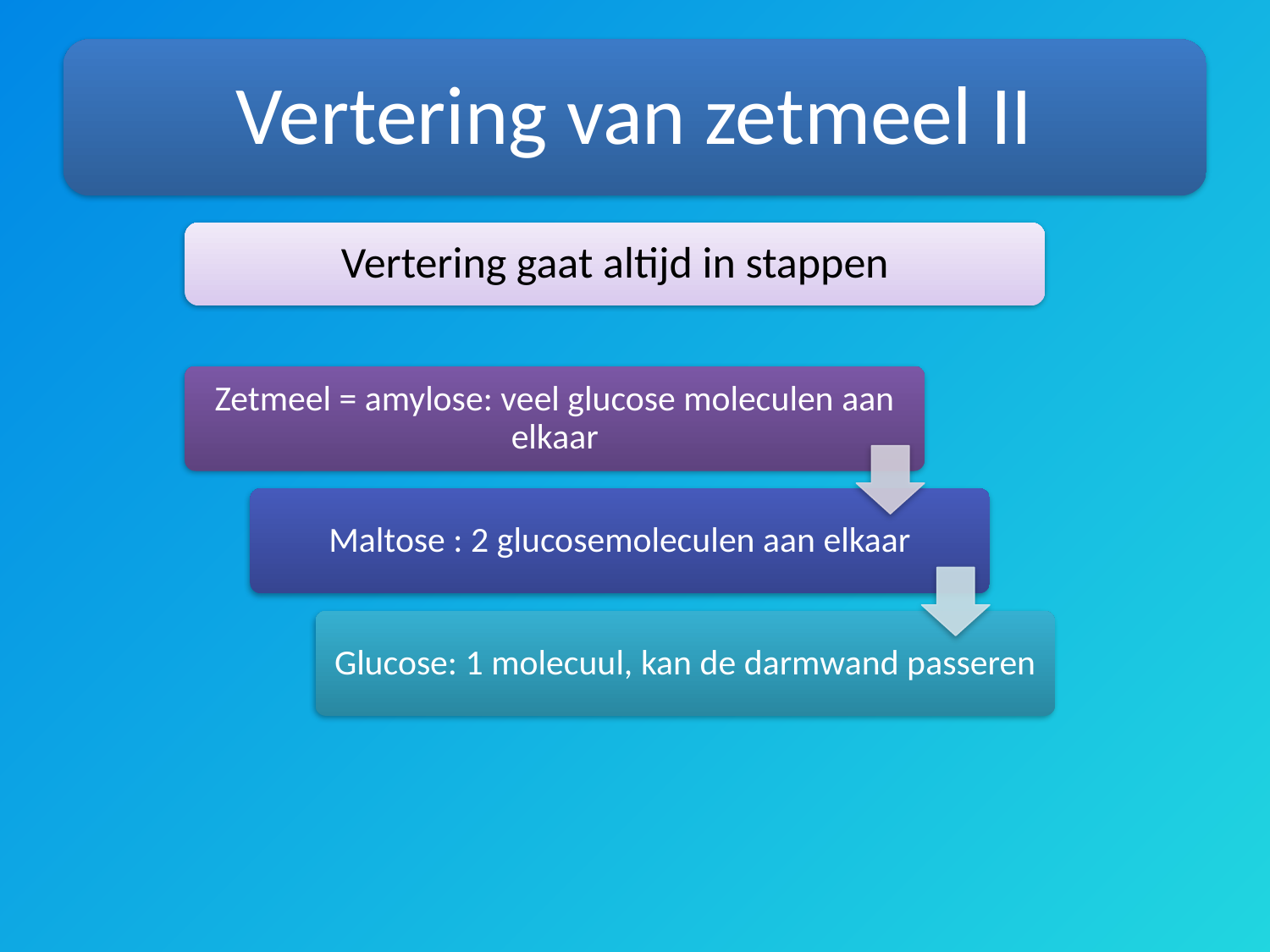

Vertering van zetmeel II
Vertering gaat altijd in stappen
Zetmeel = amylose: veel glucose moleculen aan elkaar
Maltose : 2 glucosemoleculen aan elkaar
Glucose: 1 molecuul, kan de darmwand passeren